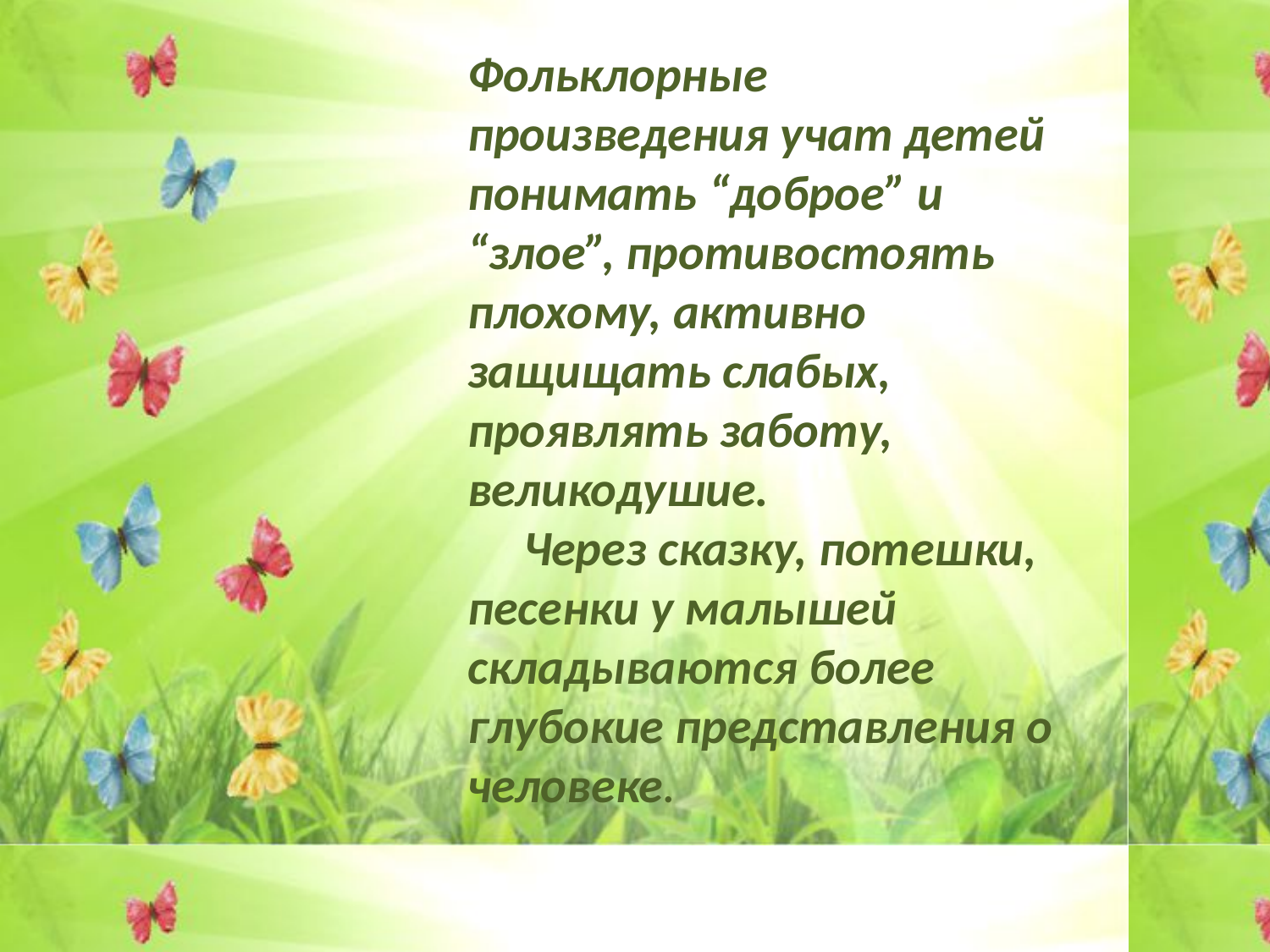

Фольклорные произведения учат детей понимать “доброе” и “злое”, противостоять плохому, активно защищать слабых, проявлять заботу, великодушие.
     Через сказку, потешки, песенки у малышей складываются более глубокие представления о человеке.